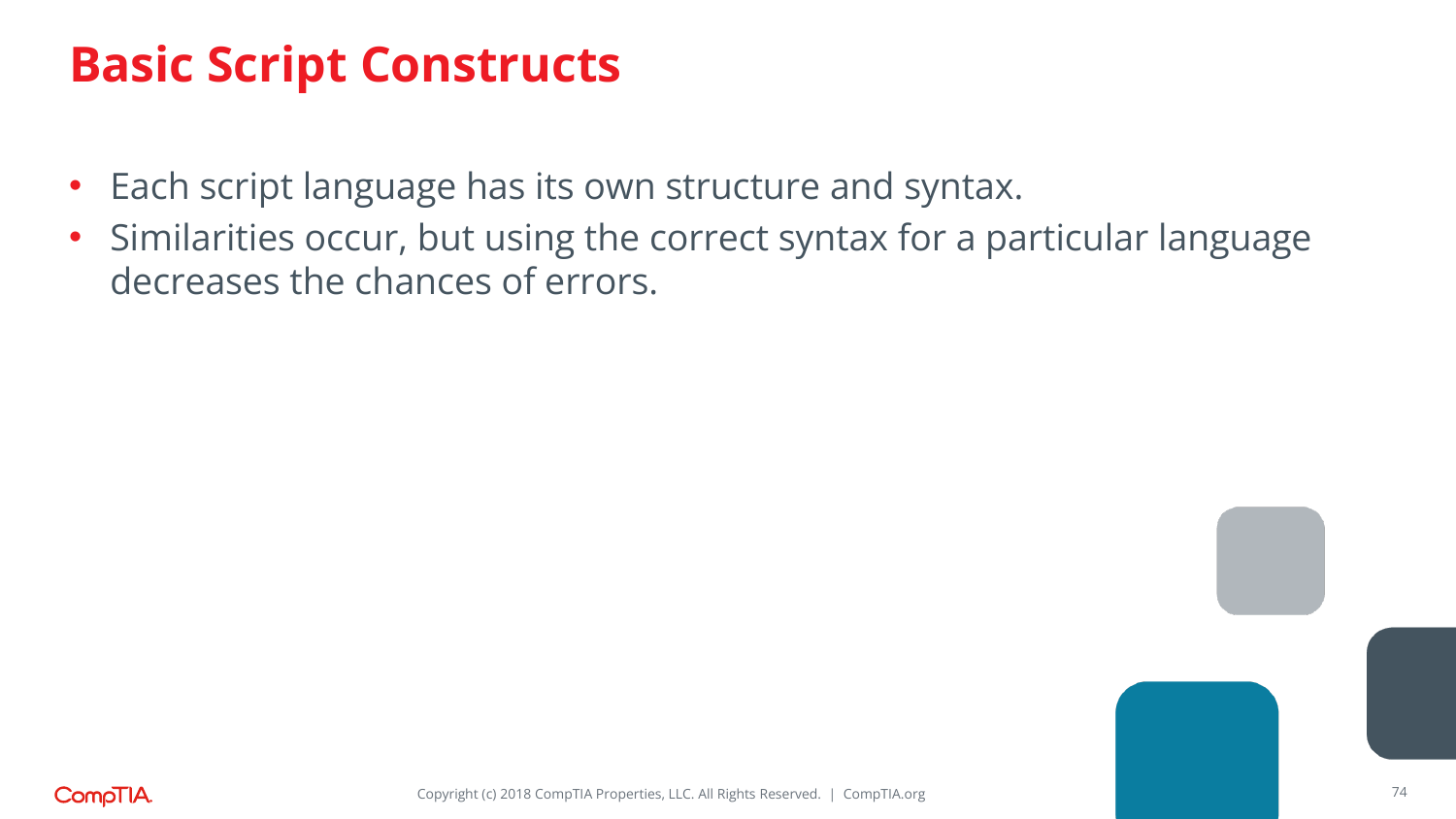

# Basic Script Constructs
Each script language has its own structure and syntax.
Similarities occur, but using the correct syntax for a particular language decreases the chances of errors.
74